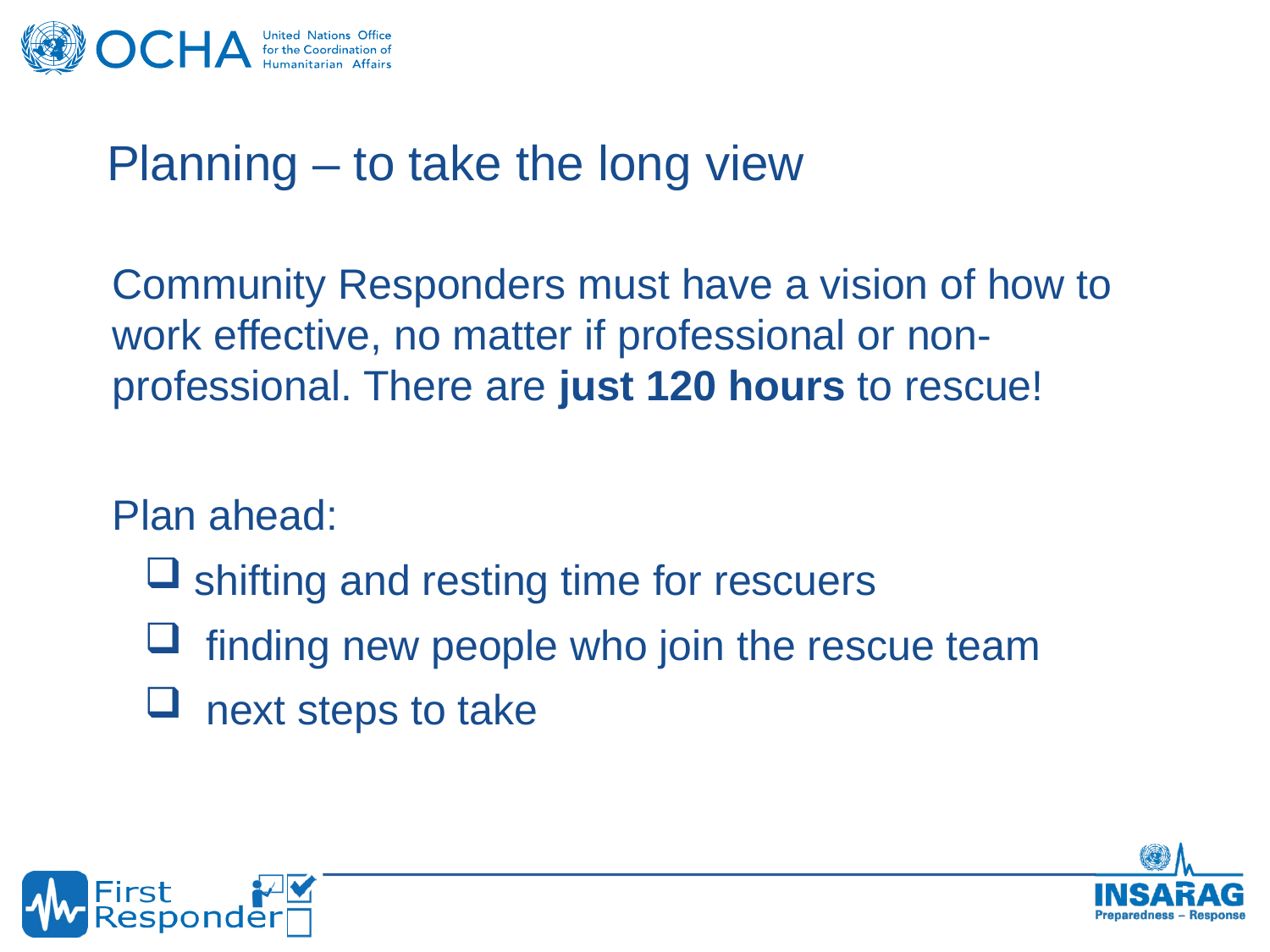

Planning – to take the long view
Community Responders must have a vision of how to work effective, no matter if professional or non-professional. There are just 120 hours to rescue!

Plan ahead:
shifting and resting time for rescuers
 finding new people who join the rescue team
 next steps to take